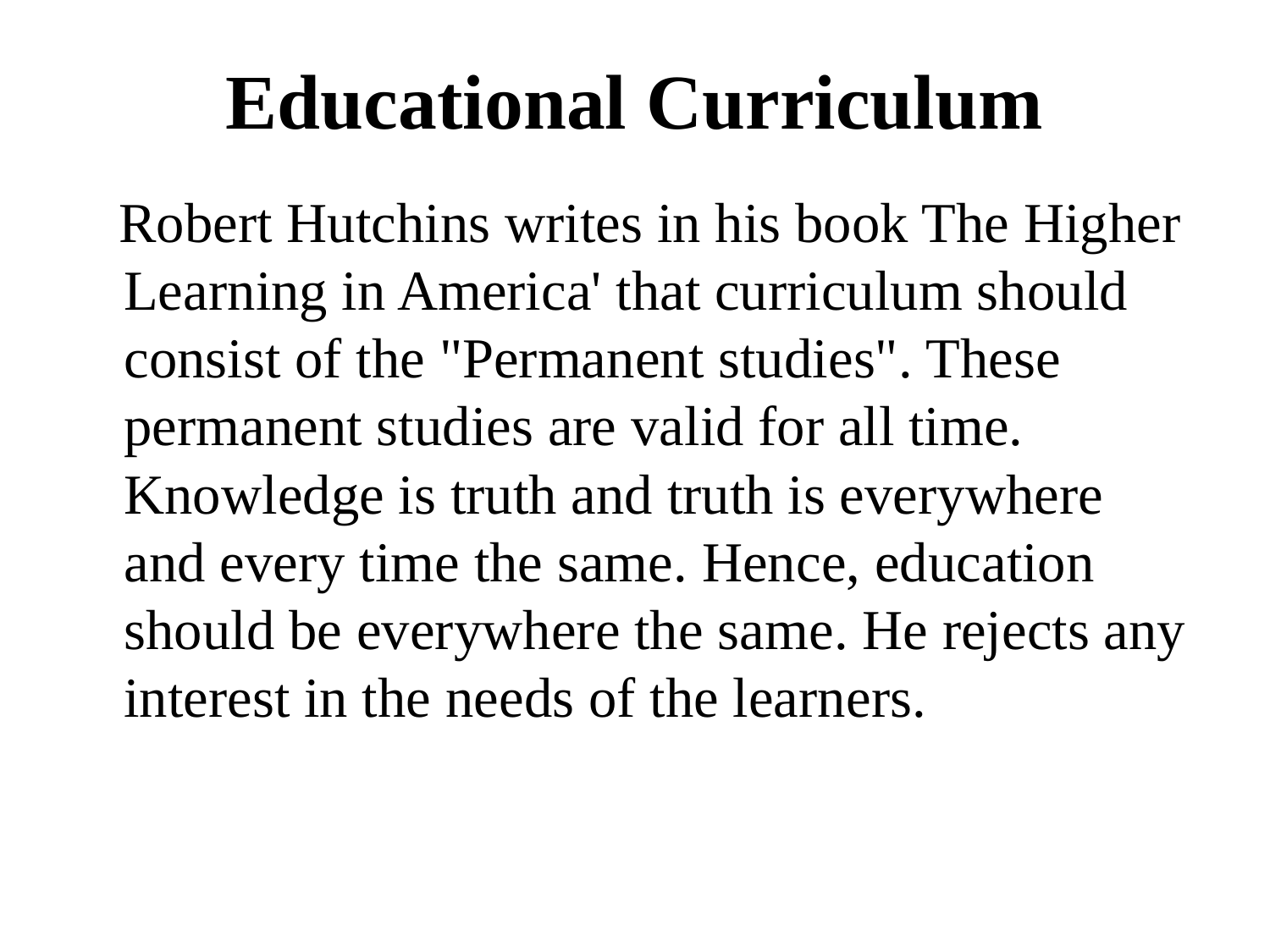

# Educational Curriculum
   Robert Hutchins writes in his book The Higher Learning in America' that curriculum should consist of the "Permanent studies". These permanent studies are valid for all time. Knowledge is truth and truth is everywhere and every time the same. Hence, education should be everywhere the same. He rejects any interest in the needs of the learners.